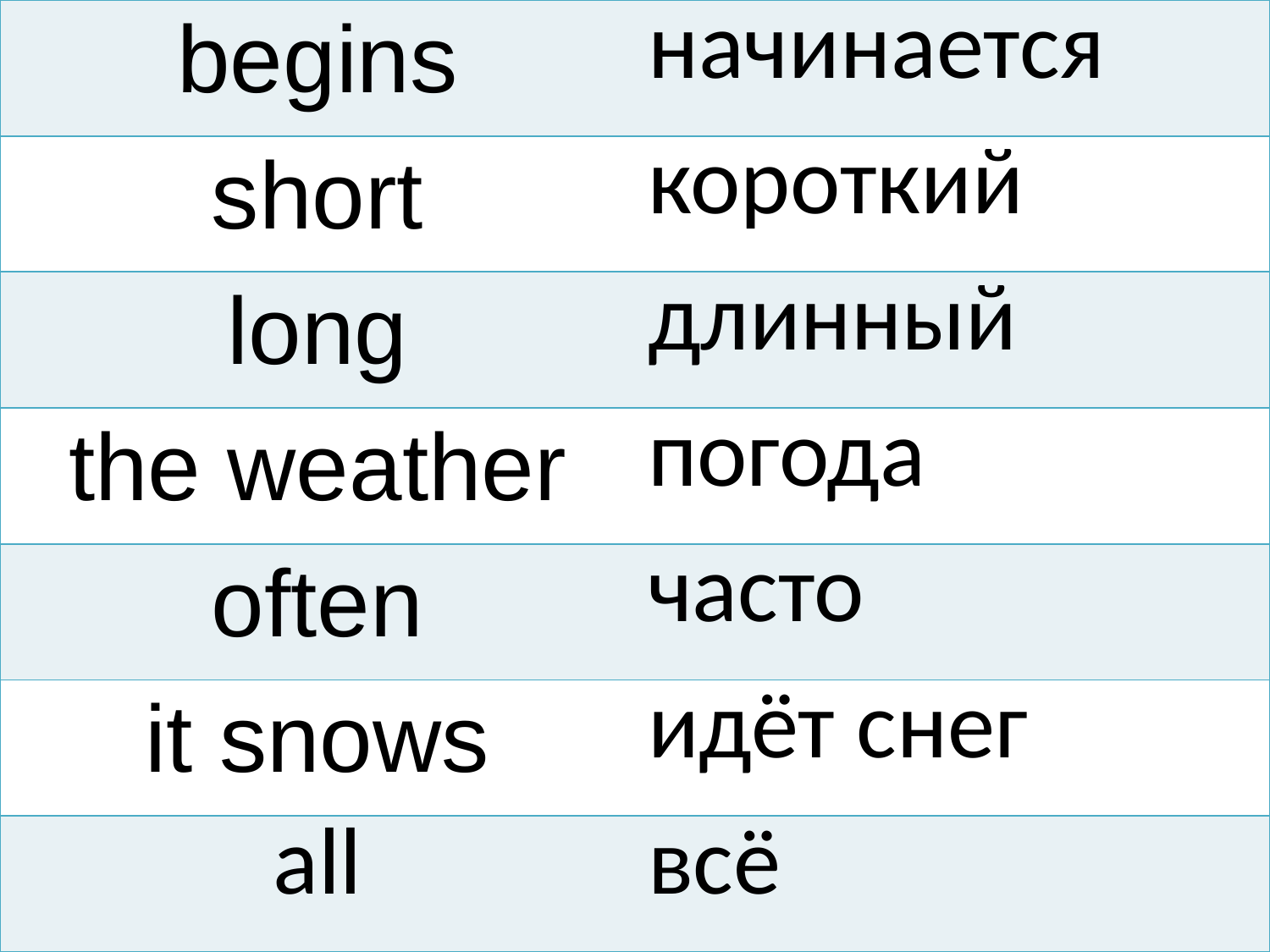

| begins | начинается |
| --- | --- |
| short | короткий |
| long | длинный |
| the weather | погода |
| often | часто |
| it snows | идёт снег |
| all | всё |